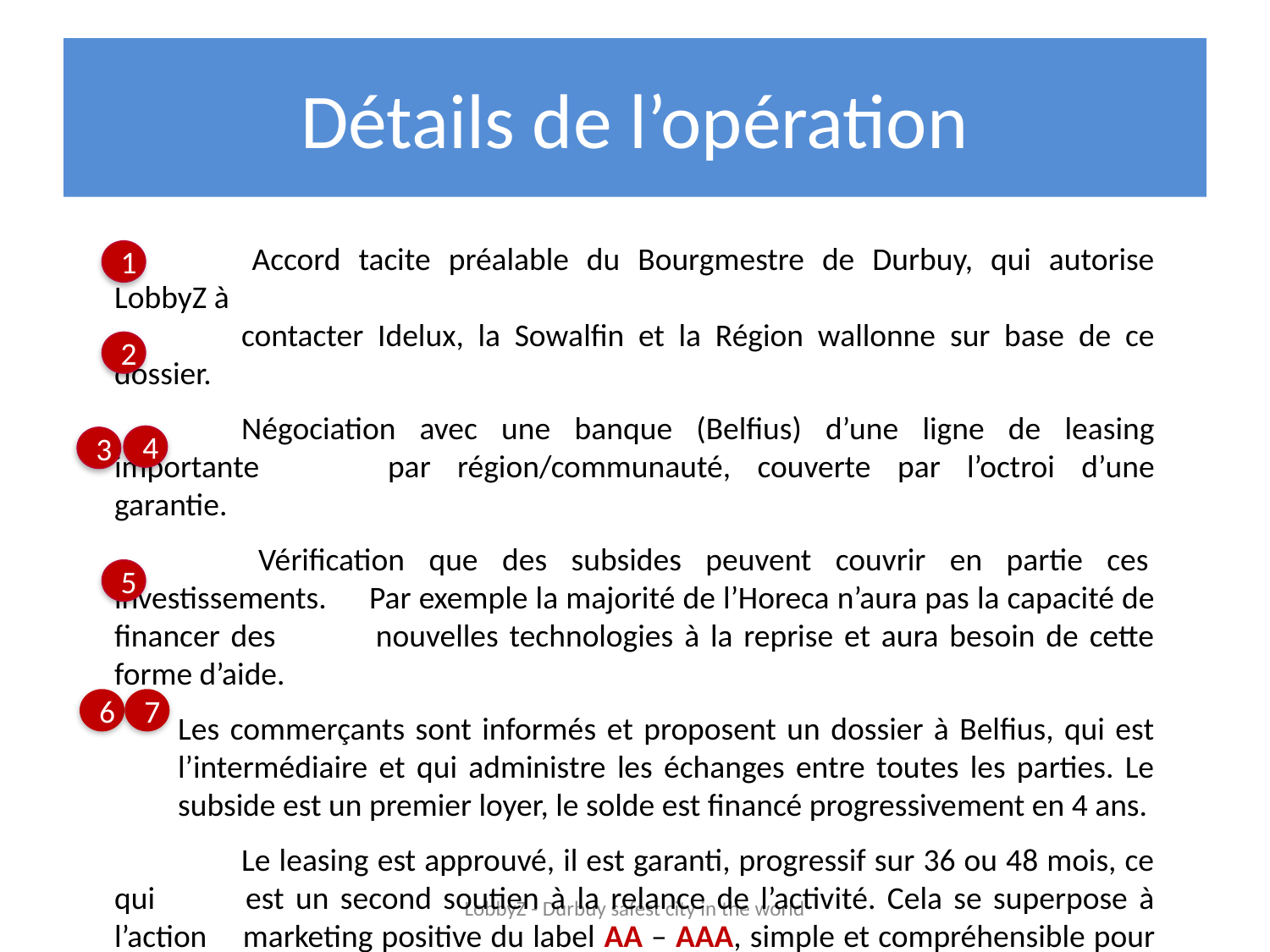

# Détails de l’opération
 	Accord tacite préalable du Bourgmestre de Durbuy, qui autorise LobbyZ à
	contacter Idelux, la Sowalfin et la Région wallonne sur base de ce dossier.

	Négociation avec une banque (Belfius) d’une ligne de leasing importante 	par région/communauté, couverte par l’octroi d’une garantie.

 	Vérification que des subsides peuvent couvrir en partie ces	investissements. 	Par exemple la majorité de l’Horeca n’aura pas la capacité de financer des 	nouvelles technologies à la reprise et aura besoin de cette forme d’aide.

Les commerçants sont informés et proposent un dossier à Belfius, qui est l’intermédiaire et qui administre les échanges entre toutes les parties. Le subside est un premier loyer, le solde est financé progressivement en 4 ans.

	Le leasing est approuvé, il est garanti, progressif sur 36 ou 48 mois, ce qui 	est un second soutien à la relance de l’activité. Cela se superpose à l’action 	marketing positive du label AA – AAA, simple et compréhensible pour tous.

1
2
4
3
5
6
7
LobbyZ - Durbuy safest city in the world